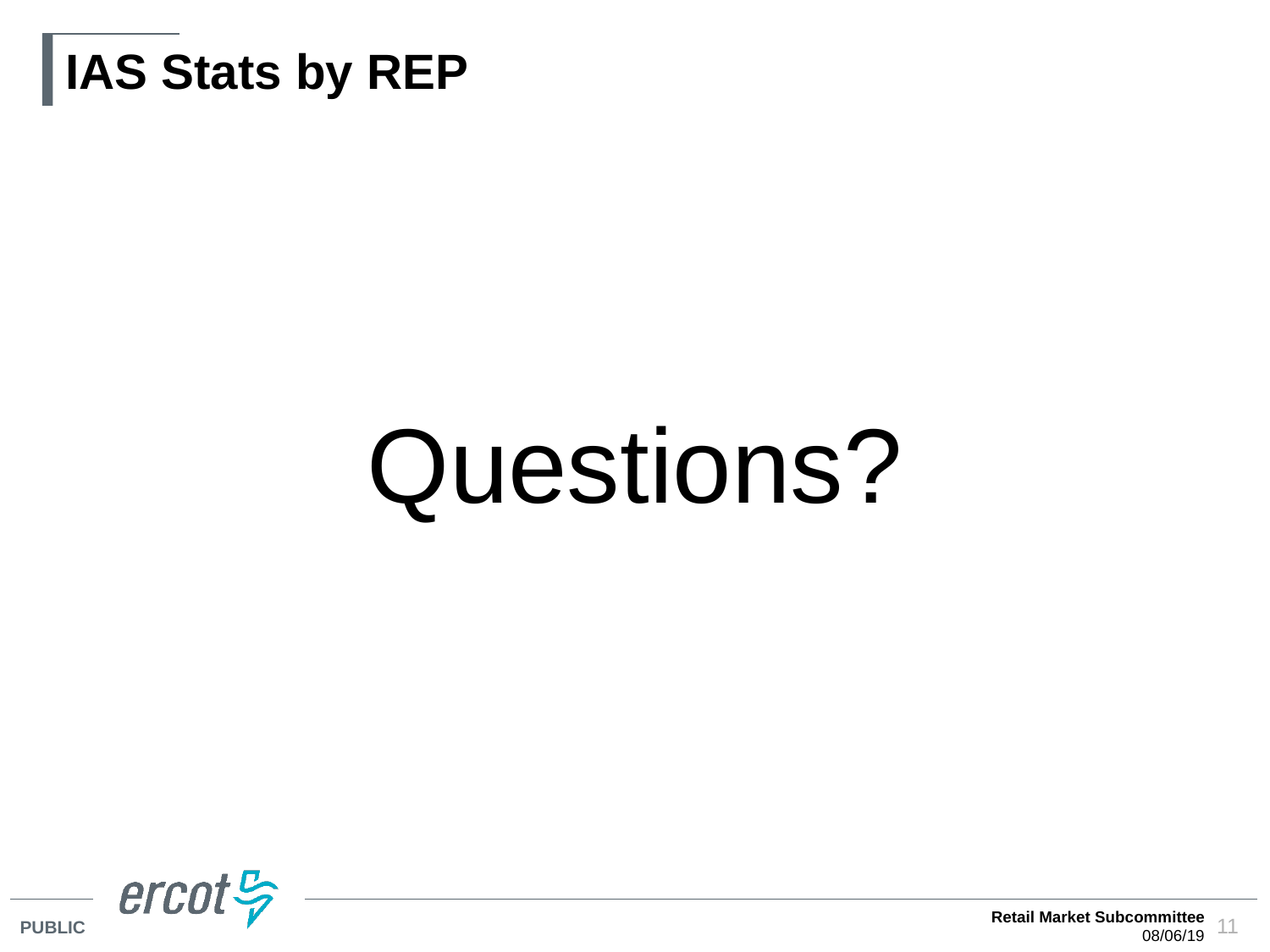

# IAS Stats by REP

Questions?

Retail Market Subcommittee
08/06/19
11